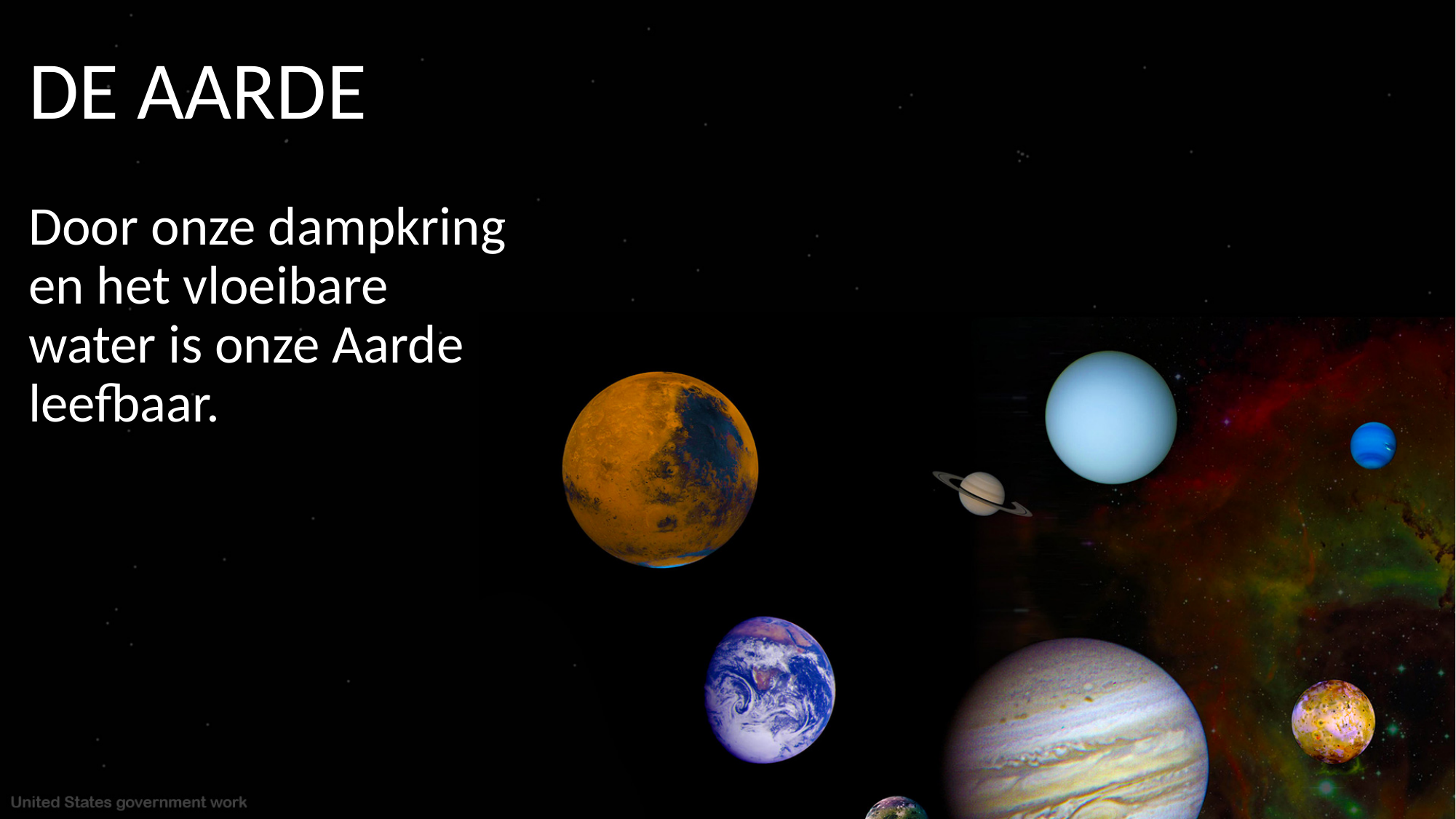

# DE AARDE
Door onze dampkring en het vloeibare water is onze Aarde leefbaar.